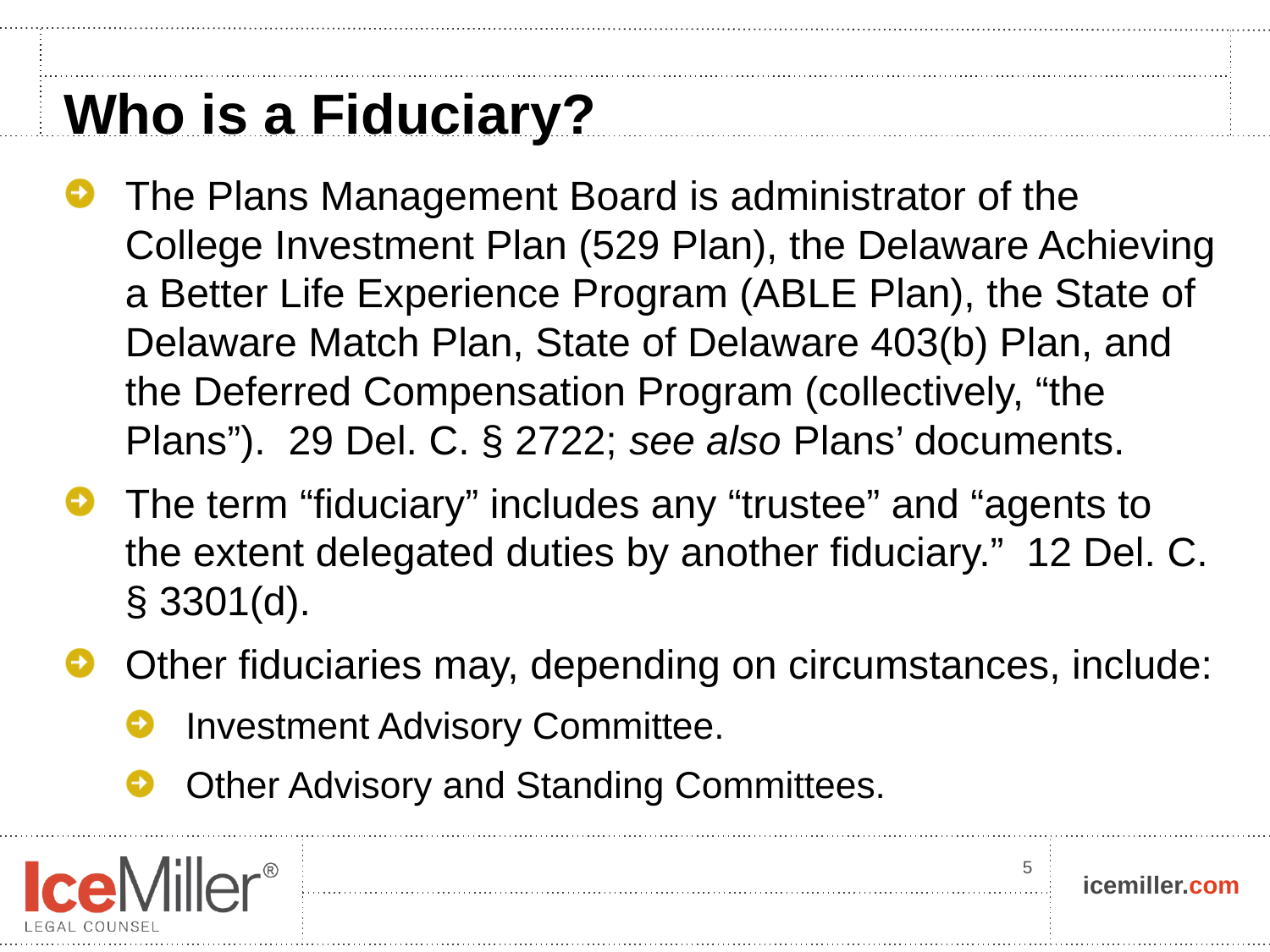

# Who is a Fiduciary?
The Plans Management Board is administrator of the College Investment Plan (529 Plan), the Delaware Achieving a Better Life Experience Program (ABLE Plan), the State of Delaware Match Plan, State of Delaware 403(b) Plan, and the Deferred Compensation Program (collectively, “the Plans”).  29 Del. C. § 2722; see also Plans’ documents.
The term “fiduciary” includes any “trustee” and “agents to the extent delegated duties by another fiduciary.”  12 Del. C. § 3301(d).
Other fiduciaries may, depending on circumstances, include:
Investment Advisory Committee.
Other Advisory and Standing Committees.
5